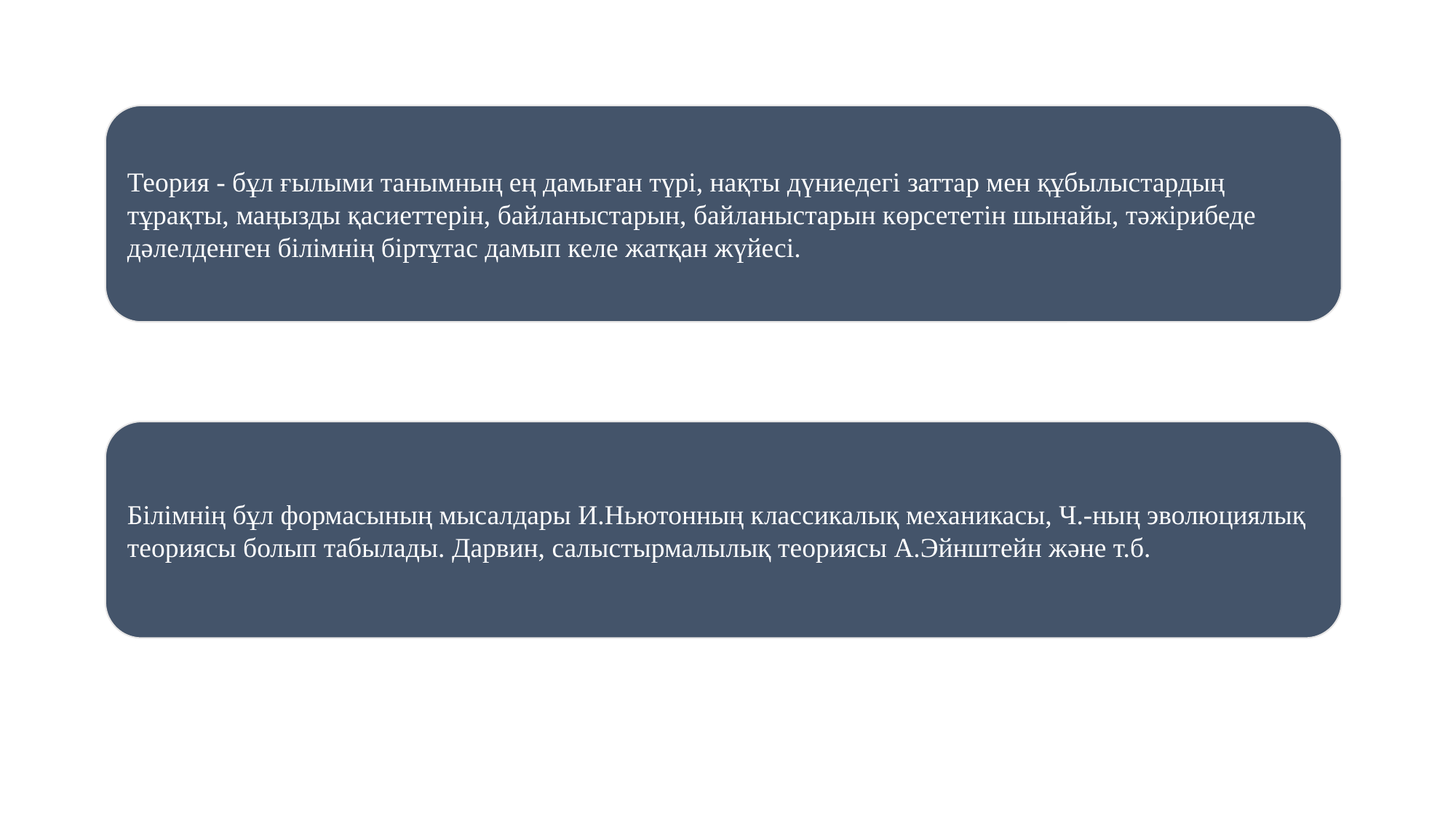

Теория - бұл ғылыми танымның ең дамыған түрі, нақты дүниедегі заттар мен құбылыстардың тұрақты, маңызды қасиеттерін, байланыстарын, байланыстарын көрсететін шынайы, тәжірибеде дәлелденген білімнің біртұтас дамып келе жатқан жүйесі.
Білімнің бұл формасының мысалдары И.Ньютонның классикалық механикасы, Ч.-ның эволюциялық теориясы болып табылады. Дарвин, салыстырмалылық теориясы А.Эйнштейн және т.б.